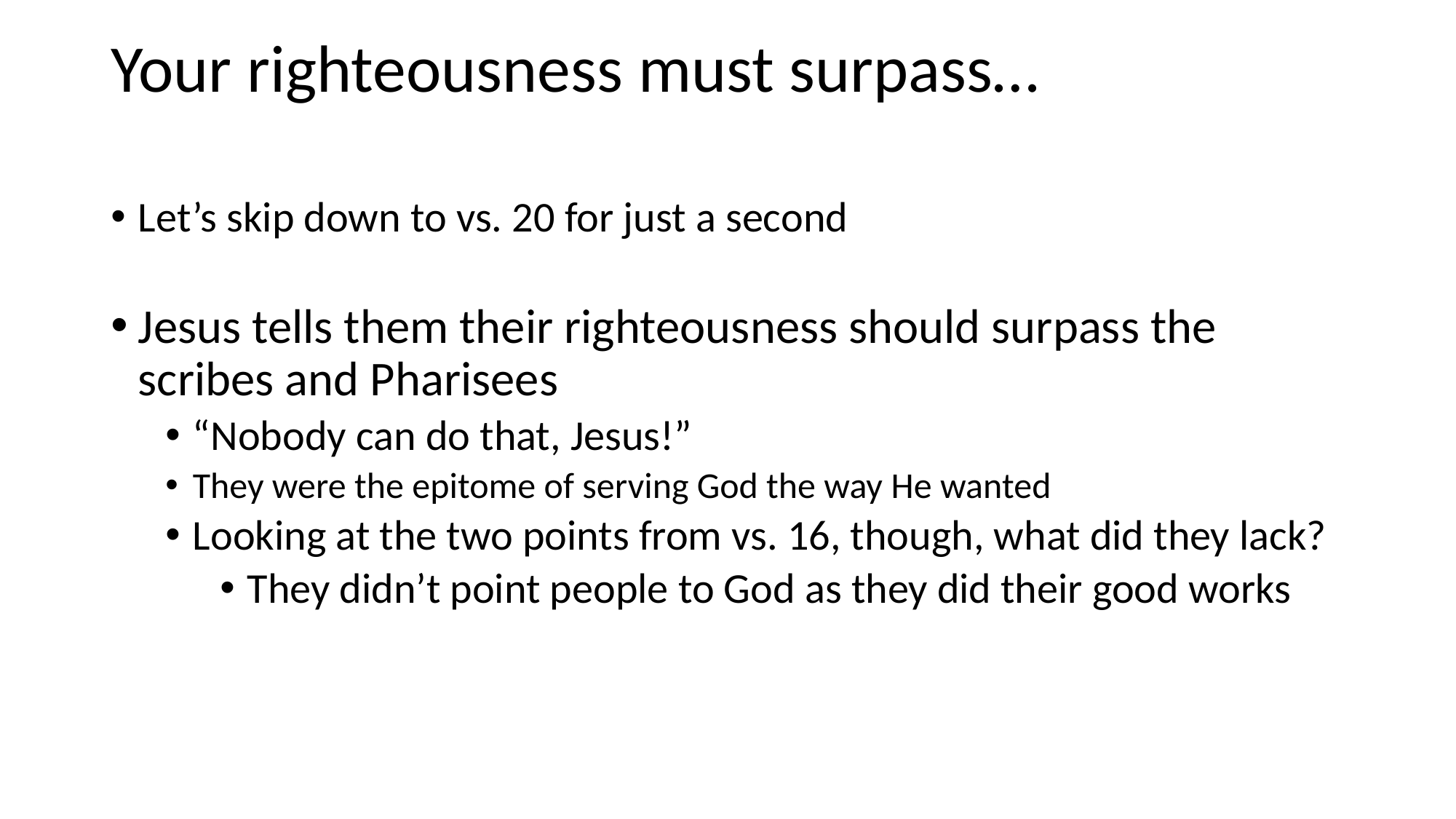

# Your righteousness must surpass…

Let’s skip down to vs. 20 for just a second

Jesus tells them their righteousness should surpass the scribes and Pharisees
“Nobody can do that, Jesus!”
They were the epitome of serving God the way He wanted
Looking at the two points from vs. 16, though, what did they lack?
They didn’t point people to God as they did their good works